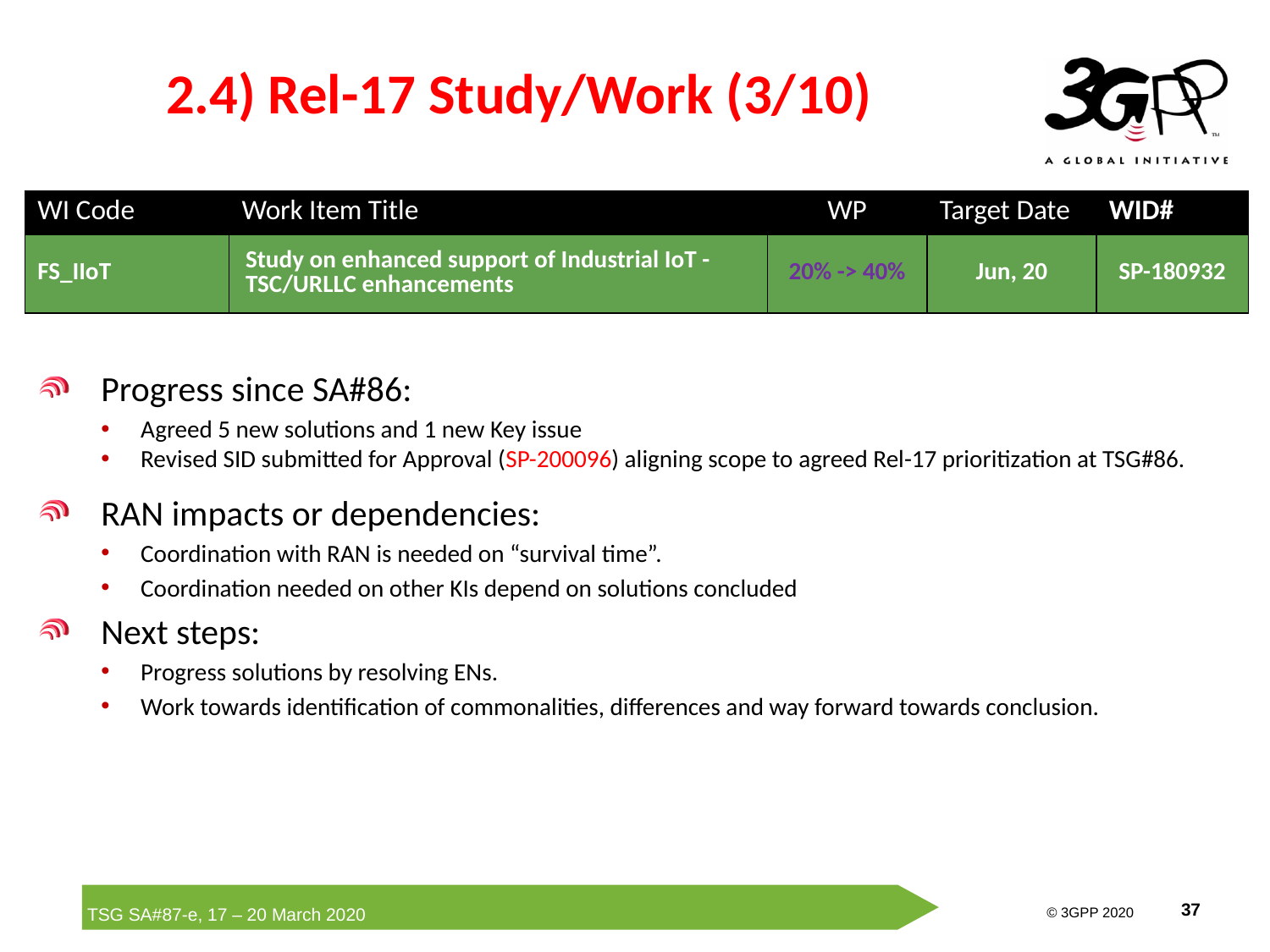

# 2.4) Rel-17 Study/Work (3/10)
| WI Code | Work Item Title | WP | Target Date | WID# |
| --- | --- | --- | --- | --- |
| FS\_IIoT | Study on enhanced support of Industrial IoT - TSC/URLLC enhancements | 20% -> 40% | Jun, 20 | SP-180932 |
Progress since SA#86:
Agreed 5 new solutions and 1 new Key issue
Revised SID submitted for Approval (SP-200096) aligning scope to agreed Rel-17 prioritization at TSG#86.
RAN impacts or dependencies:
Coordination with RAN is needed on “survival time”.
Coordination needed on other KIs depend on solutions concluded
Next steps:
Progress solutions by resolving ENs.
Work towards identification of commonalities, differences and way forward towards conclusion.